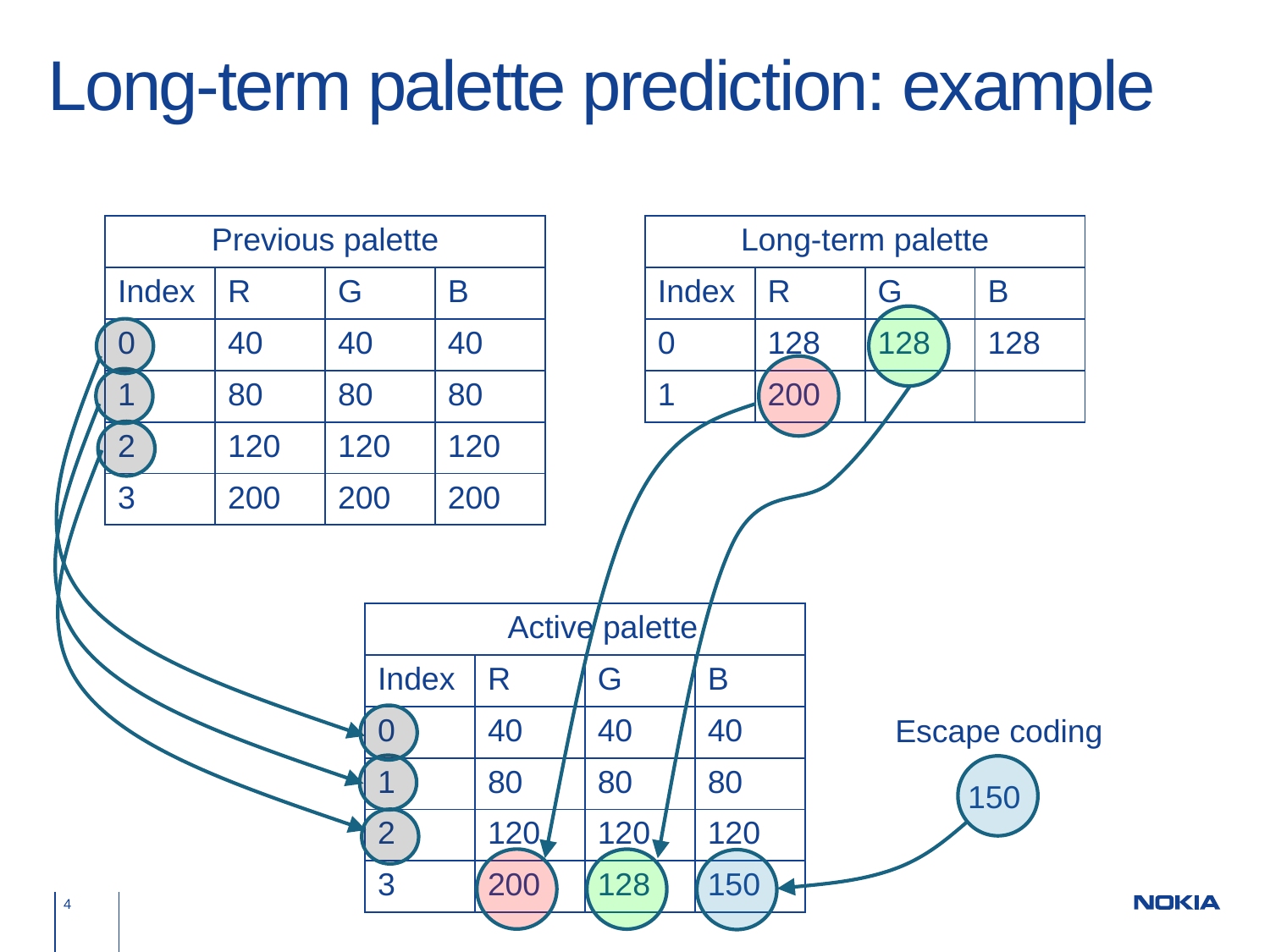

# Long-term palette prediction: example
| Previous palette |  |  |  |
| --- | --- | --- | --- |
| Index | R | G | B |
| 0 | 40 | 40 | 40 |
| 1 | 80 | 80 | 80 |
| 2 | 120 | 120 | 120 |
| 3 | 200 | 200 | 200 |
| Long-term palette |  |  |  |
| --- | --- | --- | --- |
| Index | R | G | B |
| 0 | 128 | 128 | 128 |
| 1 | 200 |  |  |

| Active palette |  |  |  |
| --- | --- | --- | --- |
| Index | R | G | B |
| 0 | 40 | 40 | 40 |
| 1 | 80 | 80 | 80 |
| 2 | 120 | 120 | 120 |
| 3 | 200 | 128 | 150 |
Escape coding

150

4